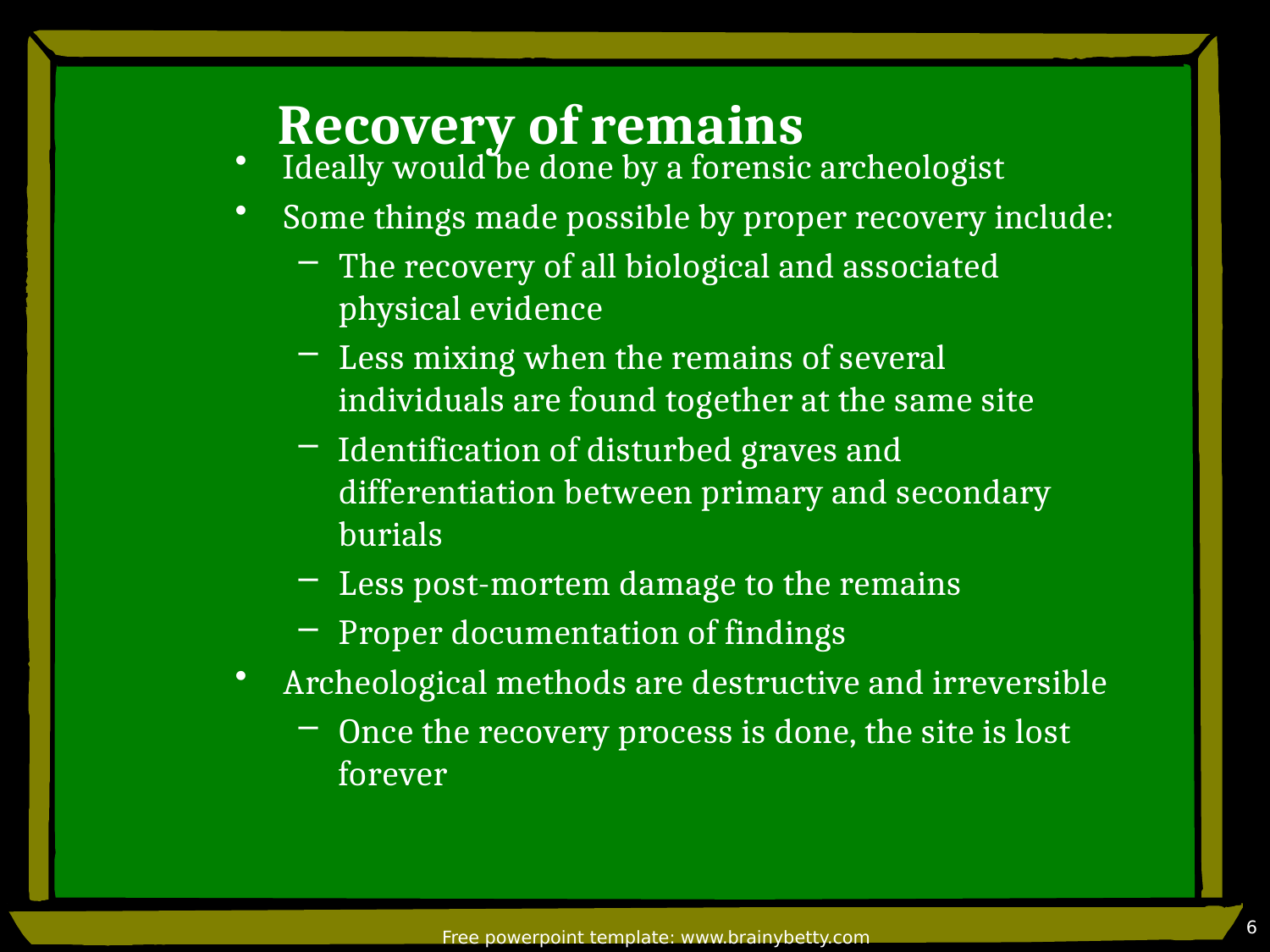

# Recovery of remains
Ideally would be done by a forensic archeologist
Some things made possible by proper recovery include:
The recovery of all biological and associated physical evidence
Less mixing when the remains of several individuals are found together at the same site
Identification of disturbed graves and differentiation between primary and secondary burials
Less post-mortem damage to the remains
Proper documentation of findings
Archeological methods are destructive and irreversible
Once the recovery process is done, the site is lost forever
6
Free powerpoint template: www.brainybetty.com